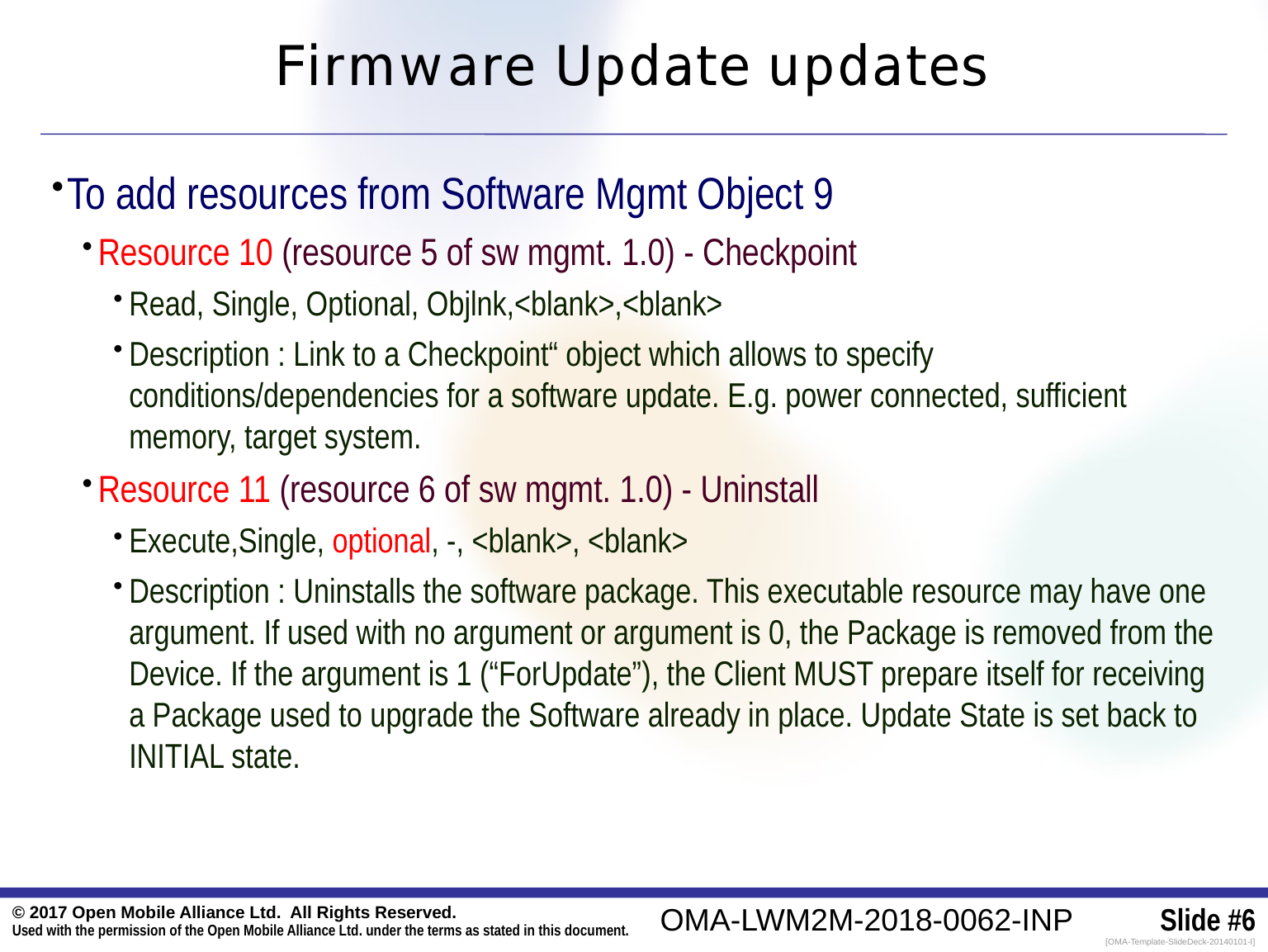

Firmware Update updates
To add resources from Software Mgmt Object 9
Resource 10 (resource 5 of sw mgmt. 1.0) - Checkpoint
Read, Single, Optional, Objlnk,<blank>,<blank>
Description : Link to a Checkpoint“ object which allows to specify conditions/dependencies for a software update. E.g. power connected, sufficient memory, target system.
Resource 11 (resource 6 of sw mgmt. 1.0) - Uninstall
Execute,Single, optional, -, <blank>, <blank>
Description : Uninstalls the software package. This executable resource may have one argument. If used with no argument or argument is 0, the Package is removed from the Device. If the argument is 1 (“ForUpdate”), the Client MUST prepare itself for receiving a Package used to upgrade the Software already in place. Update State is set back to INITIAL state.